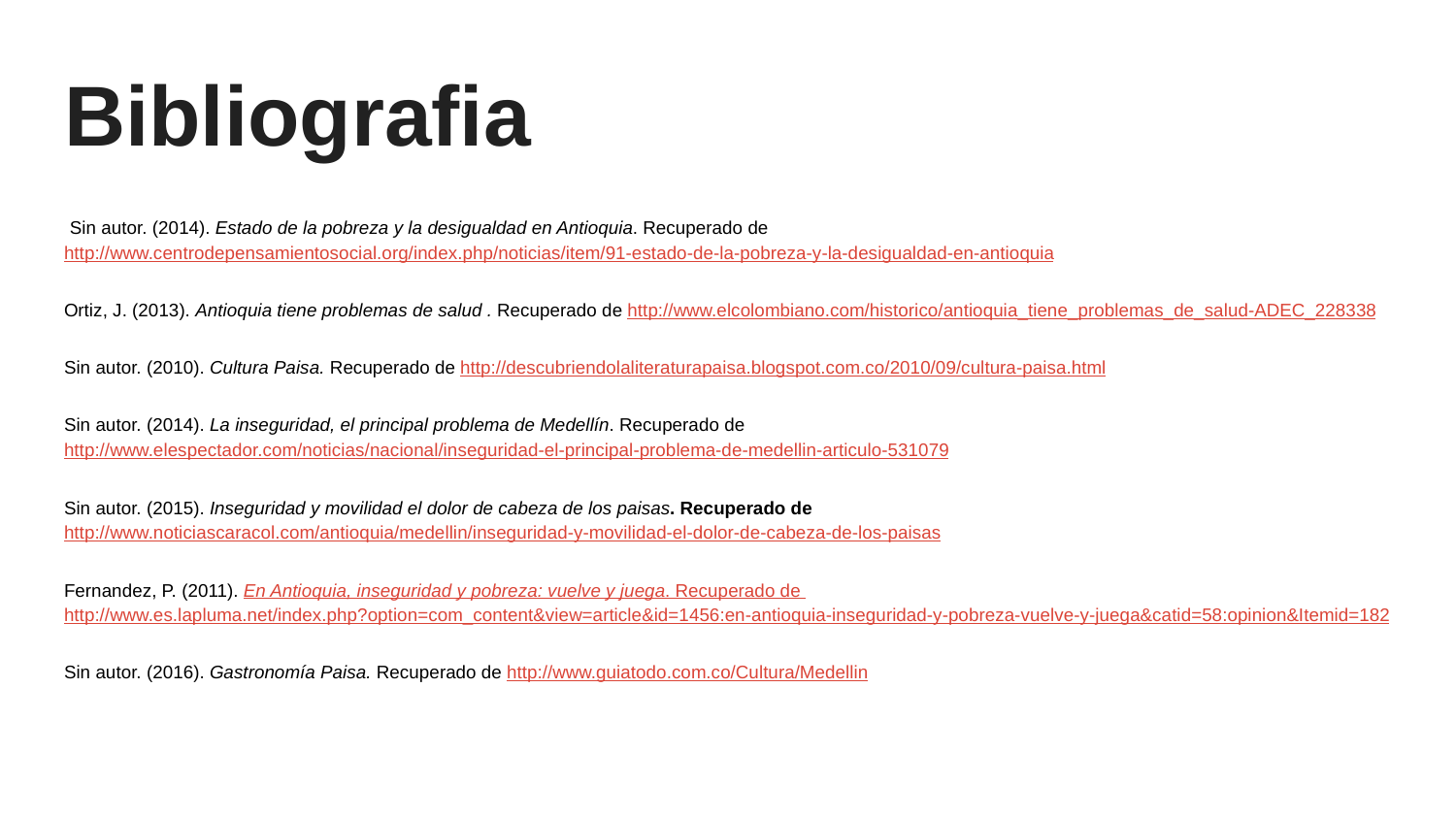

# Bibliografia
 Sin autor. (2014). Estado de la pobreza y la desigualdad en Antioquia. Recuperado de http://www.centrodepensamientosocial.org/index.php/noticias/item/91-estado-de-la-pobreza-y-la-desigualdad-en-antioquia
Ortiz, J. (2013). Antioquia tiene problemas de salud . Recuperado de http://www.elcolombiano.com/historico/antioquia_tiene_problemas_de_salud-ADEC_228338
Sin autor. (2010). Cultura Paisa. Recuperado de http://descubriendolaliteraturapaisa.blogspot.com.co/2010/09/cultura-paisa.html
Sin autor. (2014). La inseguridad, el principal problema de Medellín. Recuperado de http://www.elespectador.com/noticias/nacional/inseguridad-el-principal-problema-de-medellin-articulo-531079
Sin autor. (2015). Inseguridad y movilidad el dolor de cabeza de los paisas. Recuperado de http://www.noticiascaracol.com/antioquia/medellin/inseguridad-y-movilidad-el-dolor-de-cabeza-de-los-paisas
Fernandez, P. (2011). En Antioquia, inseguridad y pobreza: vuelve y juega. Recuperado de http://www.es.lapluma.net/index.php?option=com_content&view=article&id=1456:en-antioquia-inseguridad-y-pobreza-vuelve-y-juega&catid=58:opinion&Itemid=182
Sin autor. (2016). Gastronomía Paisa. Recuperado de http://www.guiatodo.com.co/Cultura/Medellin